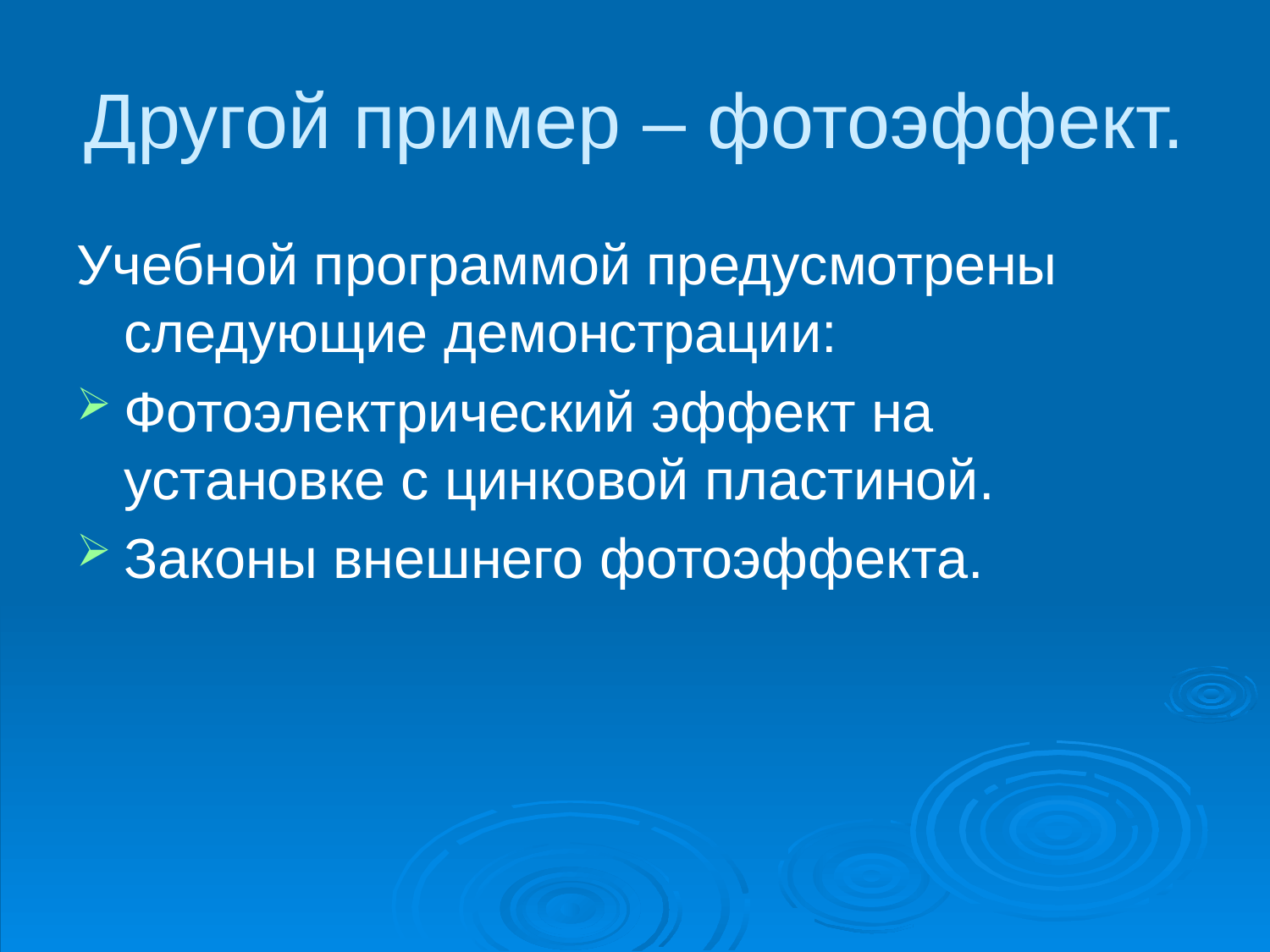

# Другой пример – фотоэффект.
Учебной программой предусмотрены следующие демонстрации:
Фотоэлектрический эффект на установке с цинковой пластиной.
Законы внешнего фотоэффекта.